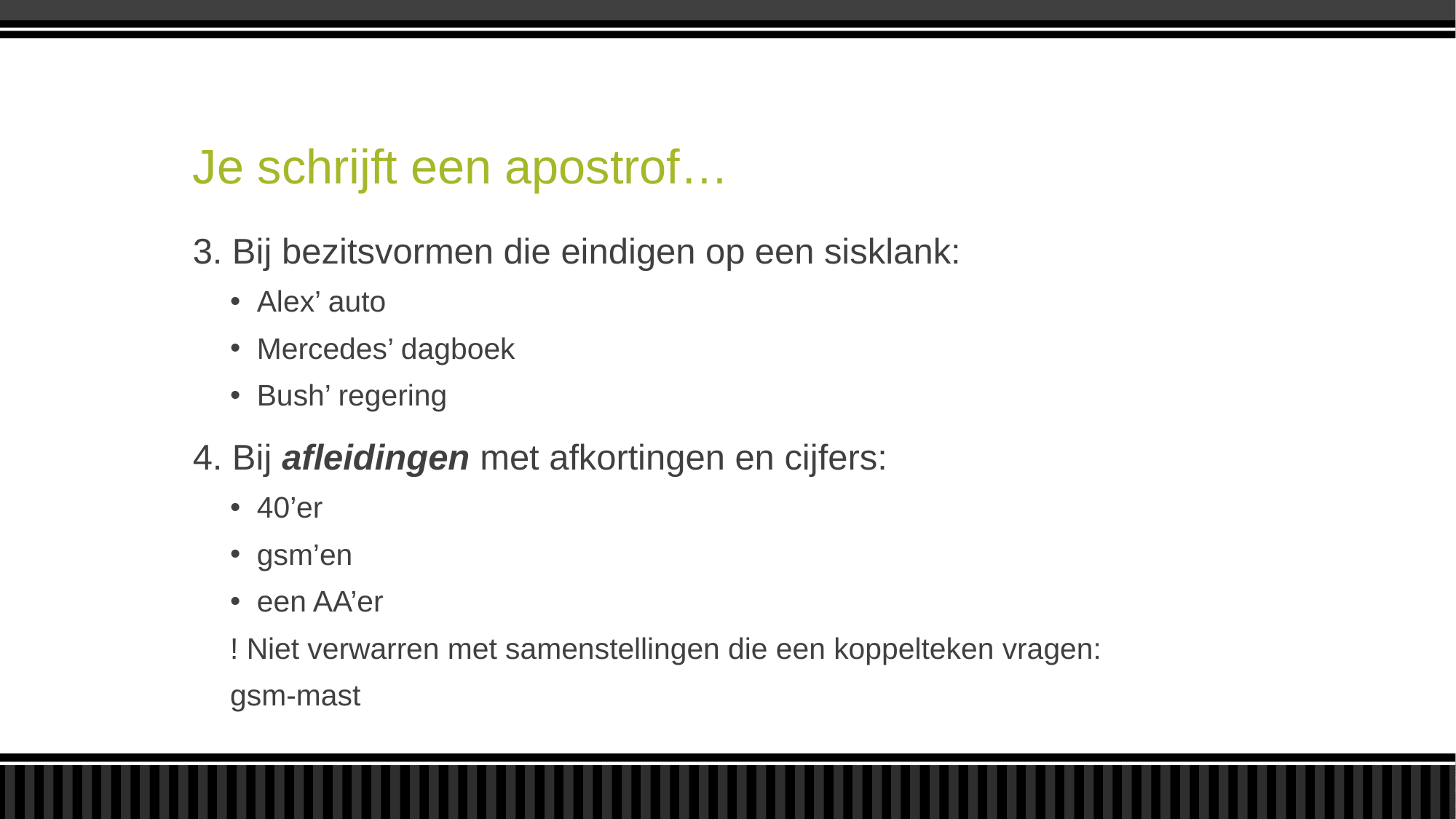

# Je schrijft een apostrof…
3. Bij bezitsvormen die eindigen op een sisklank:
Alex’ auto
Mercedes’ dagboek
Bush’ regering
4. Bij afleidingen met afkortingen en cijfers:
40’er
gsm’en
een AA’er
	! Niet verwarren met samenstellingen die een koppelteken vragen:
	gsm-mast